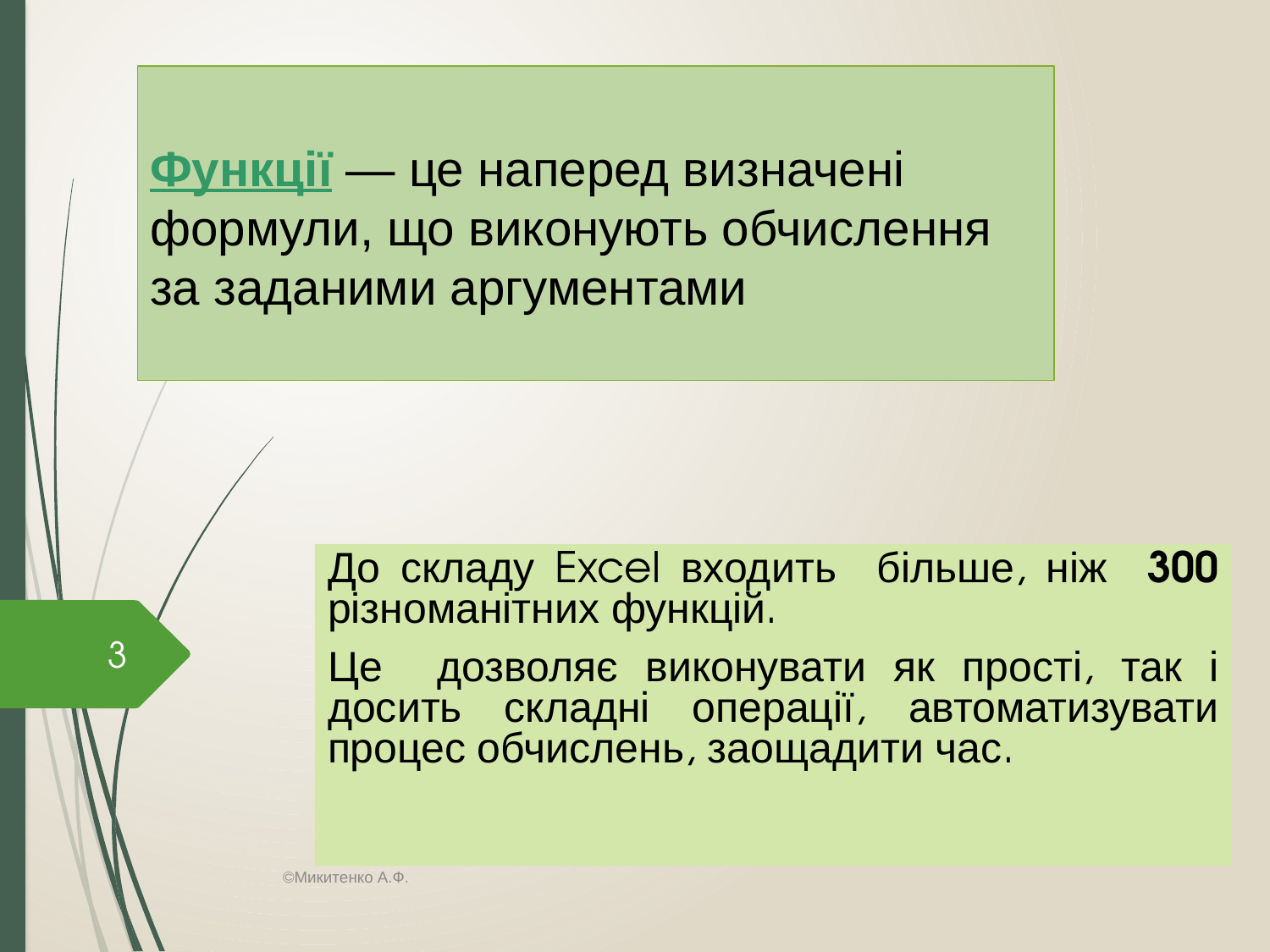

# Функції — це наперед визначені формули, що виконують обчислення за заданими аргументами
До складу Excel входить  більше, ніж  300 різноманітних функцій.
Це  дозволяє виконувати як прості, так і досить складні операції, автоматизувати процес обчислень, заощадити час.
3
©Микитенко А.Ф.